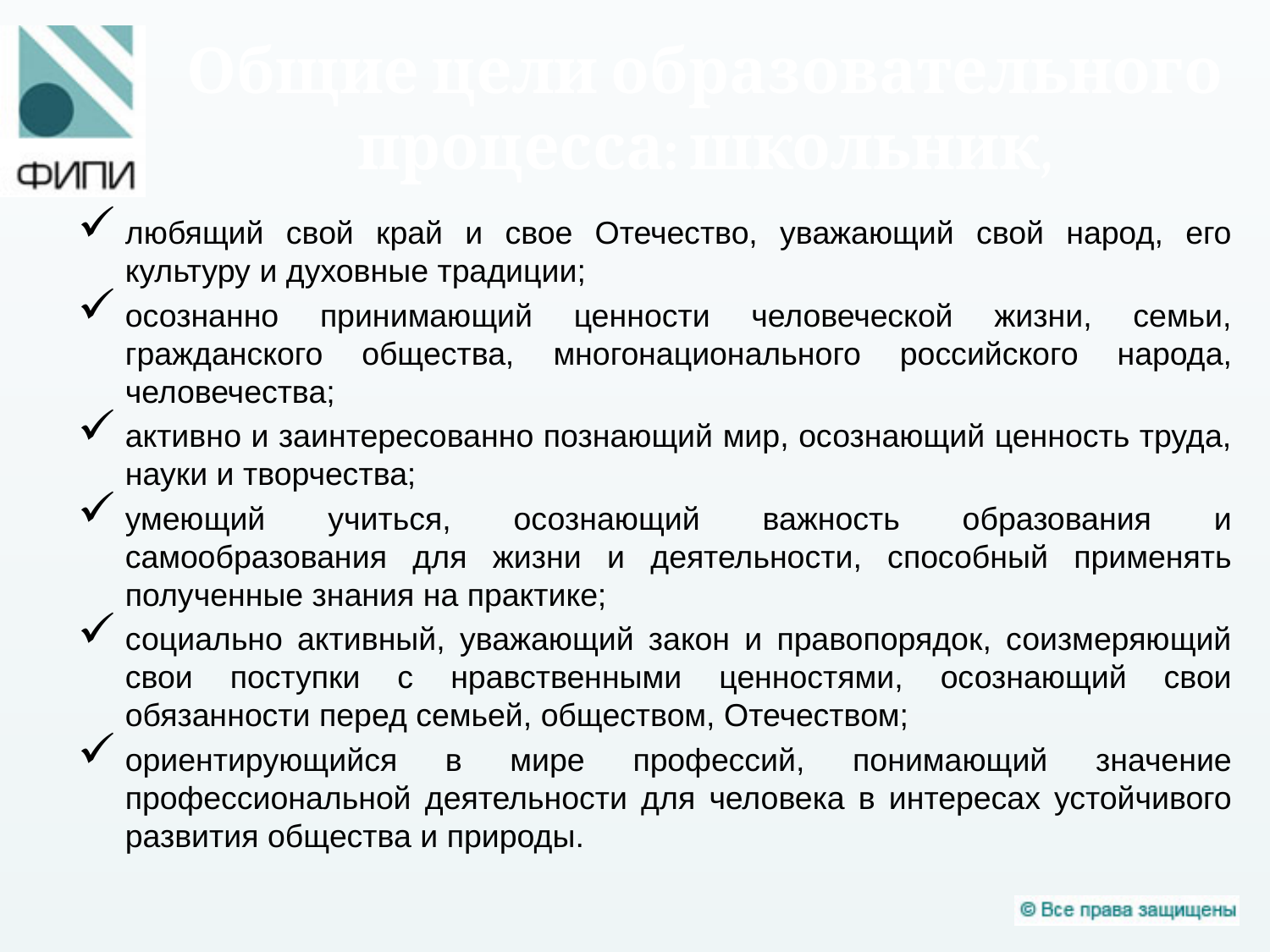

# Общие цели образовательного процесса: школьник,

любящий свой край и свое Отечество, уважающий свой народ, его культуру и духовные традиции;
осознанно принимающий ценности человеческой жизни, семьи, гражданского общества, многонационального российского народа, человечества;
активно и заинтересованно познающий мир, осознающий ценность труда, науки и творчества;
умеющий учиться, осознающий важность образования и самообразования для жизни и деятельности, способный применять полученные знания на практике;
социально активный, уважающий закон и правопорядок, соизмеряющий свои поступки с нравственными ценностями, осознающий свои обязанности перед семьей, обществом, Отечеством;
ориентирующийся в мире профессий, понимающий значение профессиональной деятельности для человека в интересах устойчивого развития общества и природы.